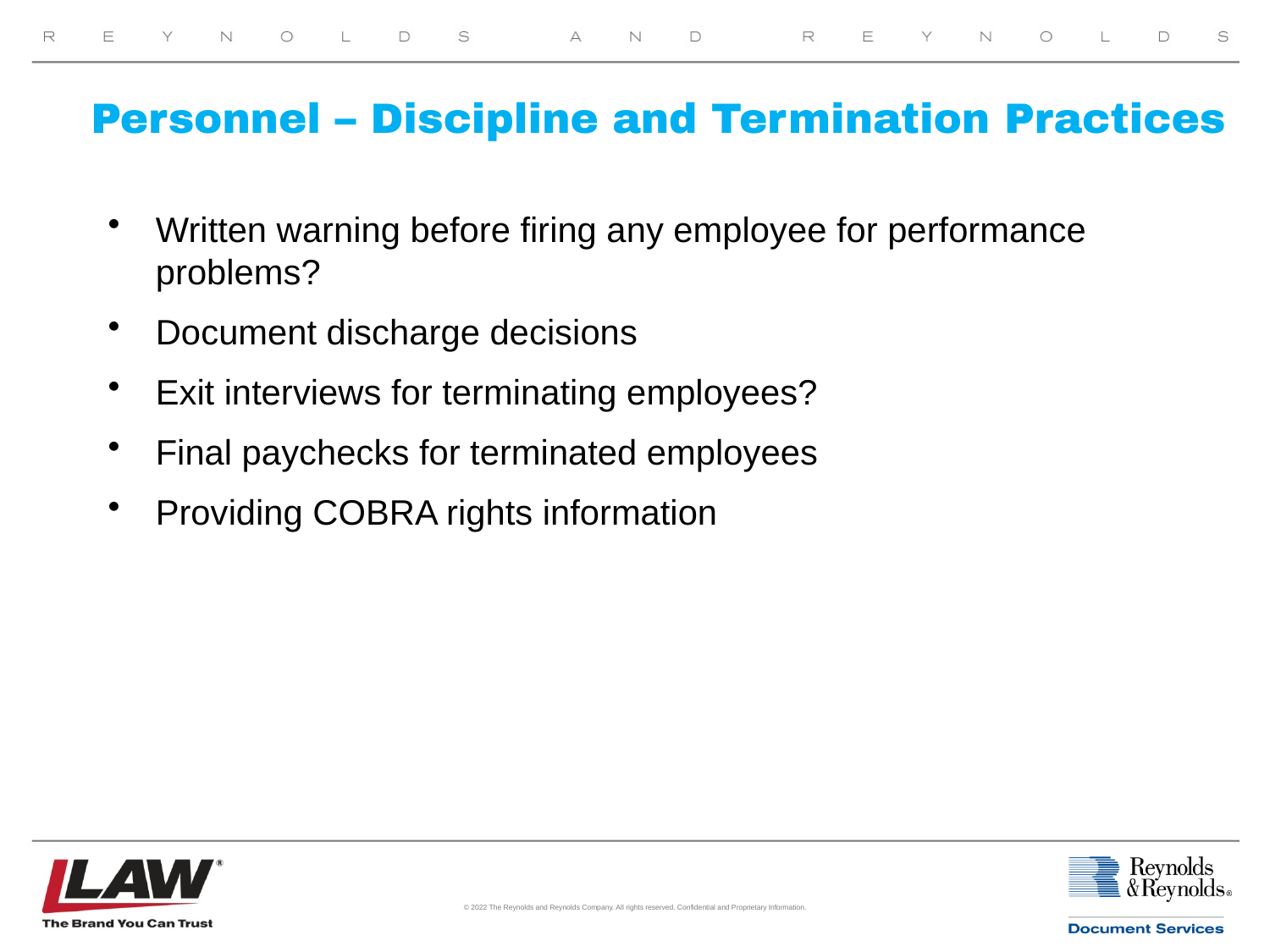

# Personnel – Discipline and Termination Practices
Written warning before firing any employee for performance problems?
Document discharge decisions
Exit interviews for terminating employees?
Final paychecks for terminated employees
Providing COBRA rights information